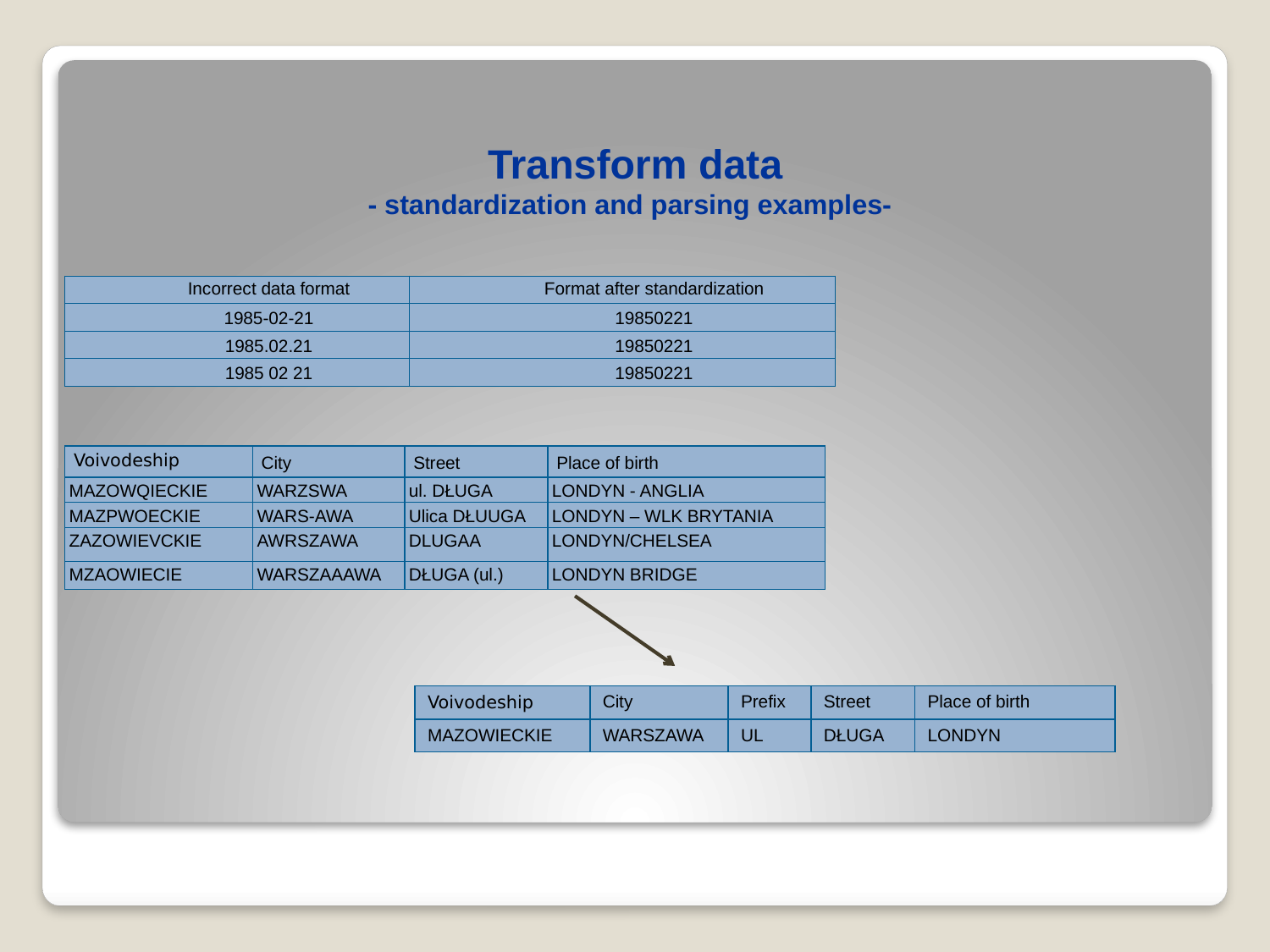

# Transform data - standardization and parsing examples-
| Incorrect data format | Format after standardization |
| --- | --- |
| 1985-02-21 | 19850221 |
| 1985.02.21 | 19850221 |
| 1985 02 21 | 19850221 |
| Voivodeship | City | Street | Place of birth |
| --- | --- | --- | --- |
| MAZOWQIECKIE | WARZSWA | ul. DŁUGA | LONDYN - ANGLIA |
| MAZPWOECKIE | WARS-AWA | Ulica DŁUUGA | LONDYN – WLK BRYTANIA |
| ZAZOWIEVCKIE | AWRSZAWA | DLUGAA | LONDYN/CHELSEA |
| MZAOWIECIE | WARSZAAAWA | DŁUGA (ul.) | LONDYN BRIDGE |
| Voivodeship | City | Prefix | Street | Place of birth |
| --- | --- | --- | --- | --- |
| MAZOWIECKIE | WARSZAWA | UL | DŁUGA | LONDYN |